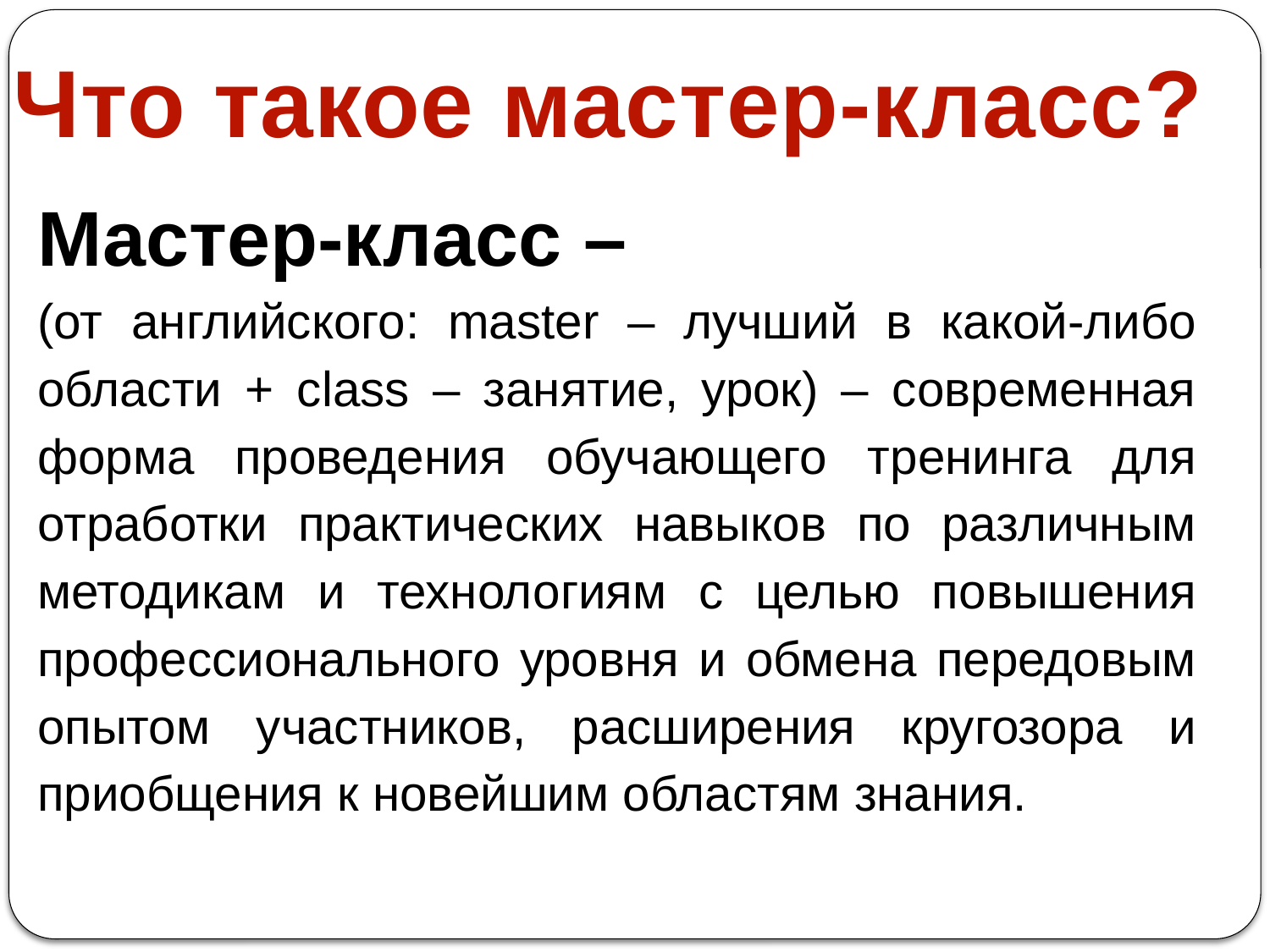

Что такое мастер-класс?
Мастер-класс –
(от английского: master – лучший в какой-либо области + class – занятие, урок) – современная форма проведения обучающего тренинга для отработки практических навыков по различным методикам и технологиям с целью повышения профессионального уровня и обмена передовым опытом участников, расширения кругозора и приобщения к новейшим областям знания.